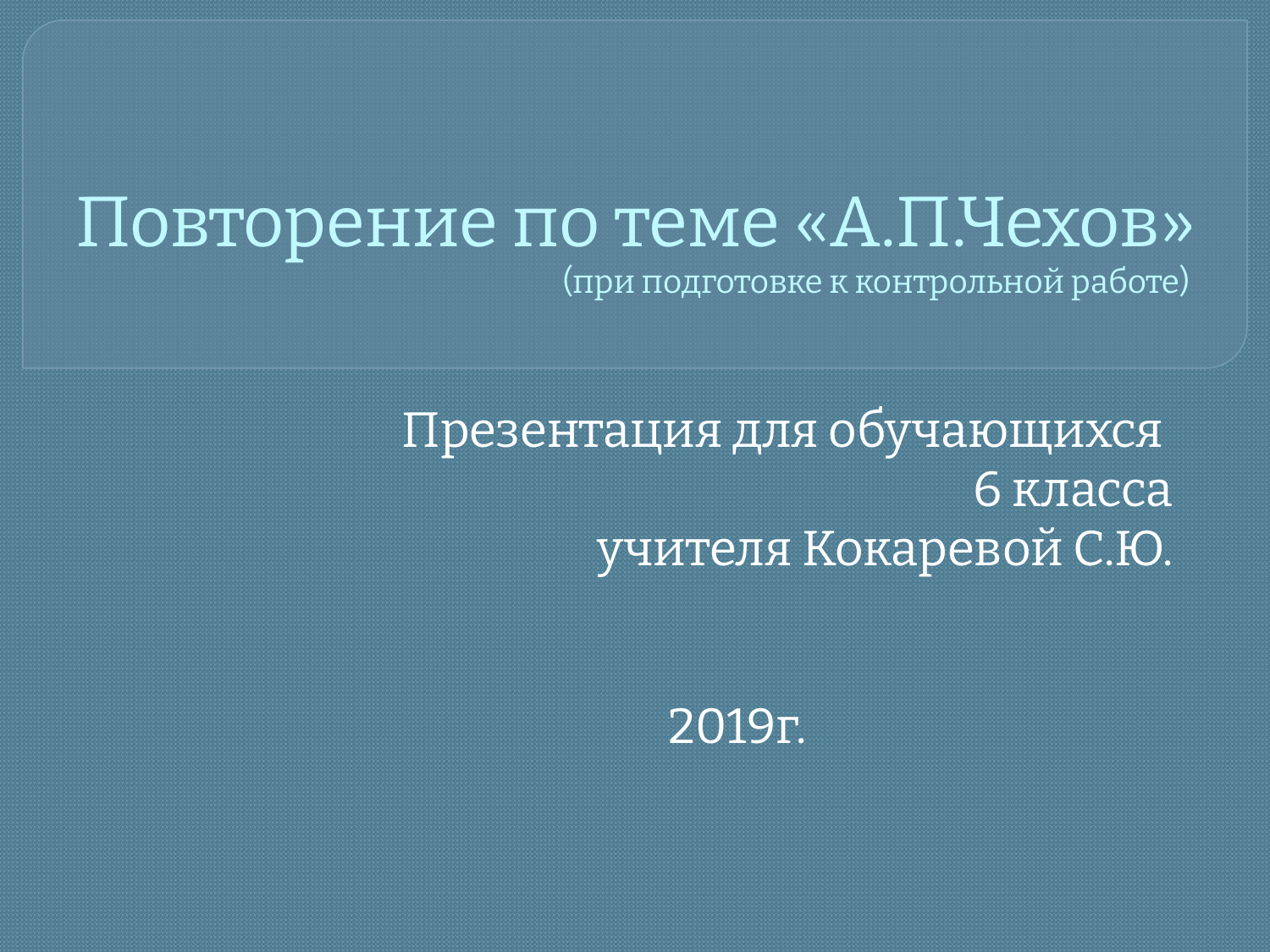

# Повторение по теме «А.П.Чехов» (при подготовке к контрольной работе)
Презентация для обучающихся
6 класса
учителя Кокаревой С.Ю.

2019г.